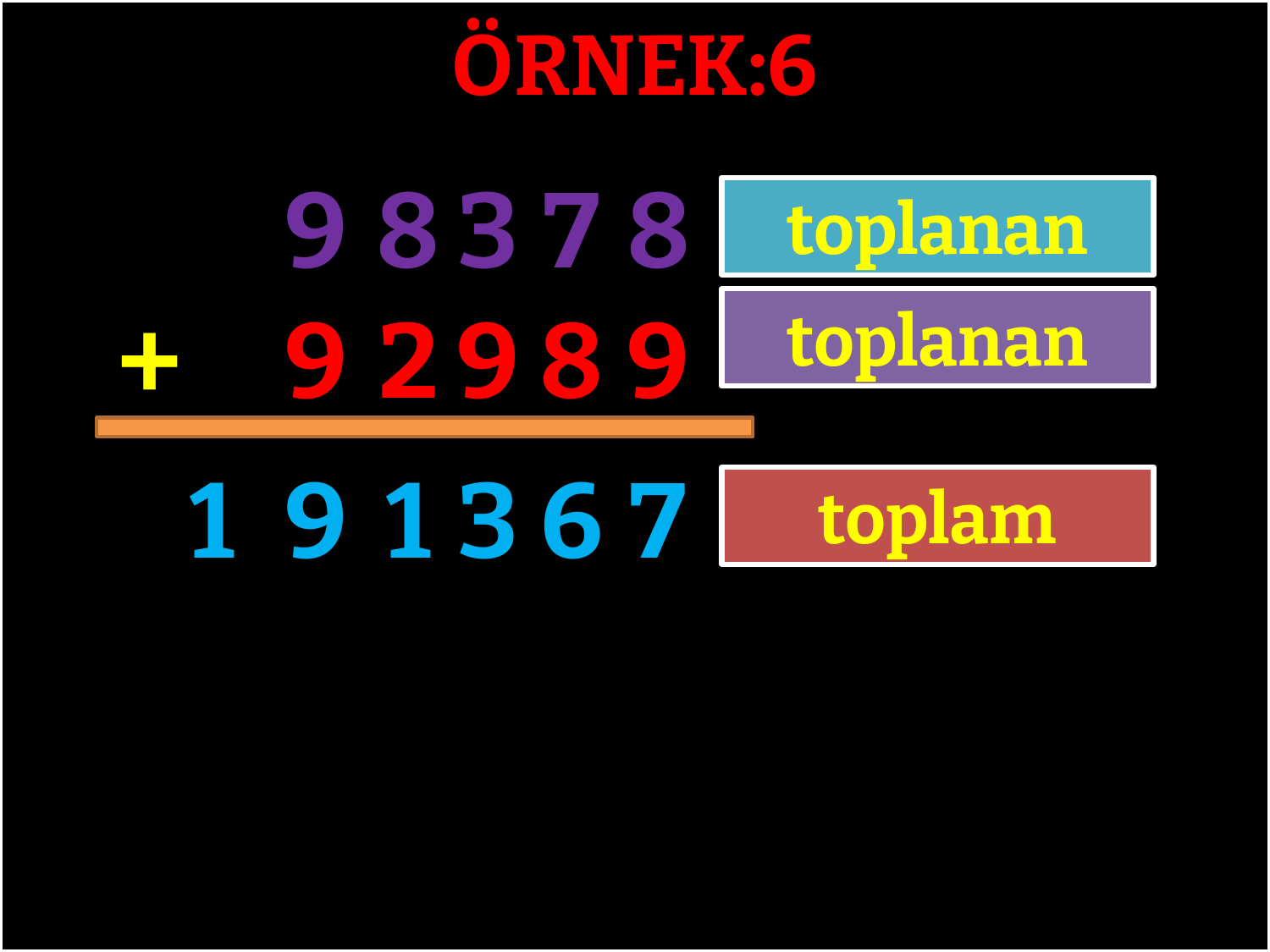

ÖRNEK:6
8
7
3
8
9
toplanan
+
9
8
9
2
9
toplanan
#

1
9
1
3
6
7
toplam